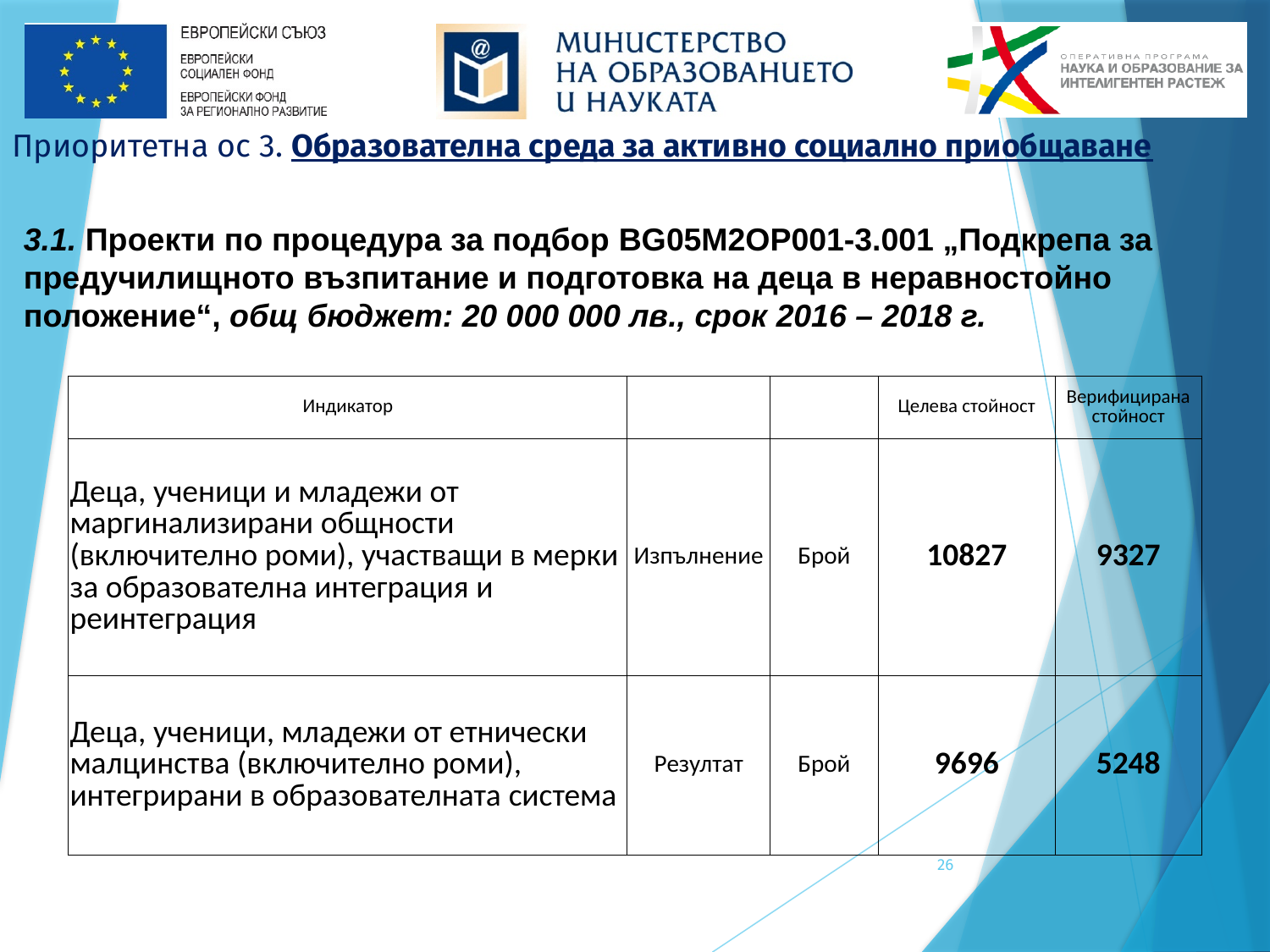

Приоритетна ос 3. Образователна среда за активно социално приобщаване
3.1. Проекти по процедура за подбор BG05M2OP001-3.001 „Подкрепа за предучилищното възпитание и подготовка на деца в неравностойно положение“, общ бюджет: 20 000 000 лв., срок 2016 – 2018 г.
| Индикатор |  |  | Целева стойност | Верифицирана стойност |
| --- | --- | --- | --- | --- |
| Деца, ученици и младежи от маргинализирани общности (включително роми), участващи в мерки за образователна интеграция и реинтеграция | Изпълнение | Брой | 10827 | 9327 |
| Деца, ученици, младежи от етнически малцинства (включително роми), интегрирани в образователната система | Резултат | Брой | 9696 | 5248 |
26